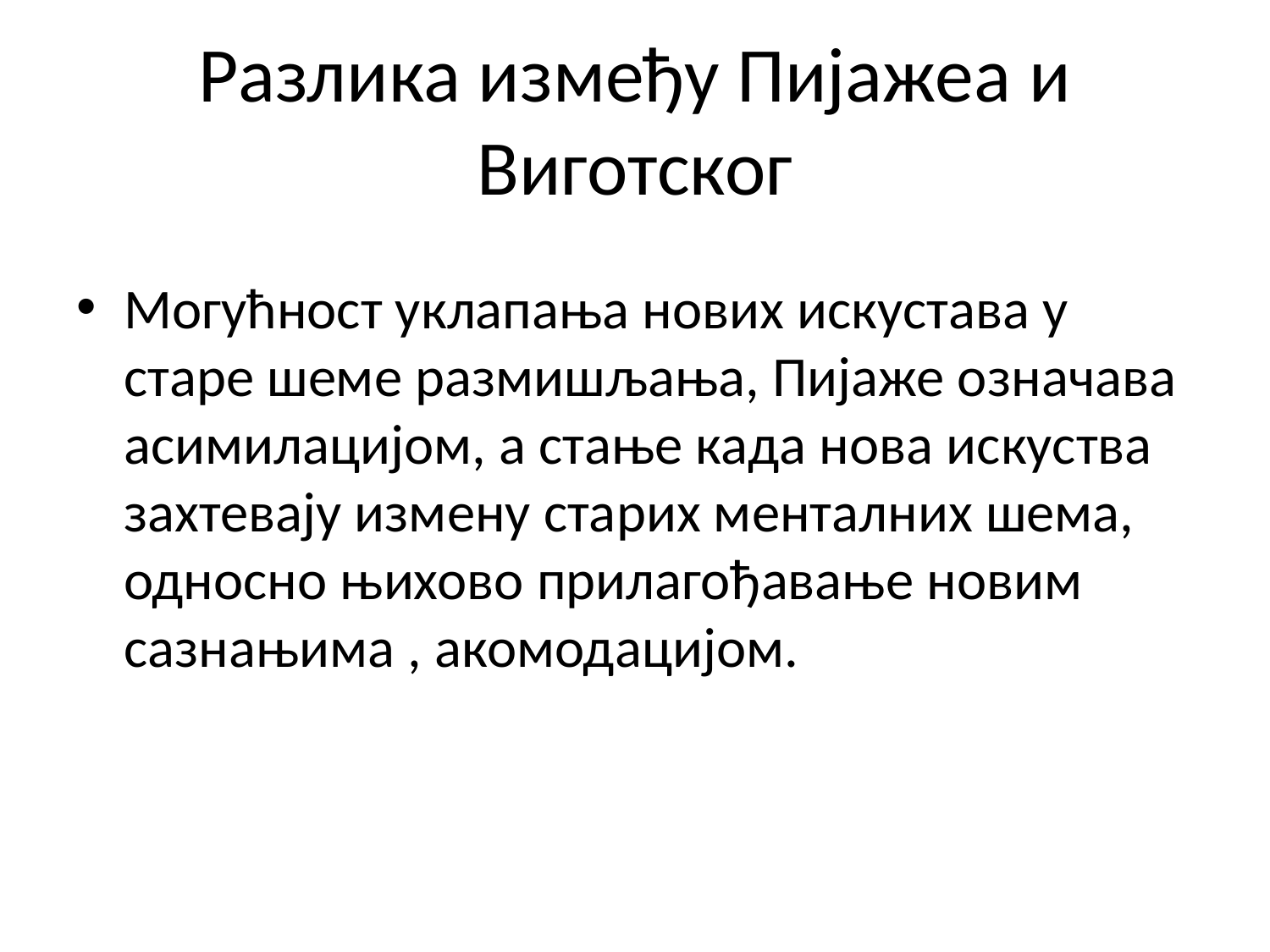

# Разлика између Пијажеа и Виготског
Могућност уклапања нових искустава у старе шеме размишљања, Пијаже означава асимилацијом, а стање када нова искуства захтевају измену старих менталних шема, односно њихово прилагођавање новим сазнањима , акомодацијом.